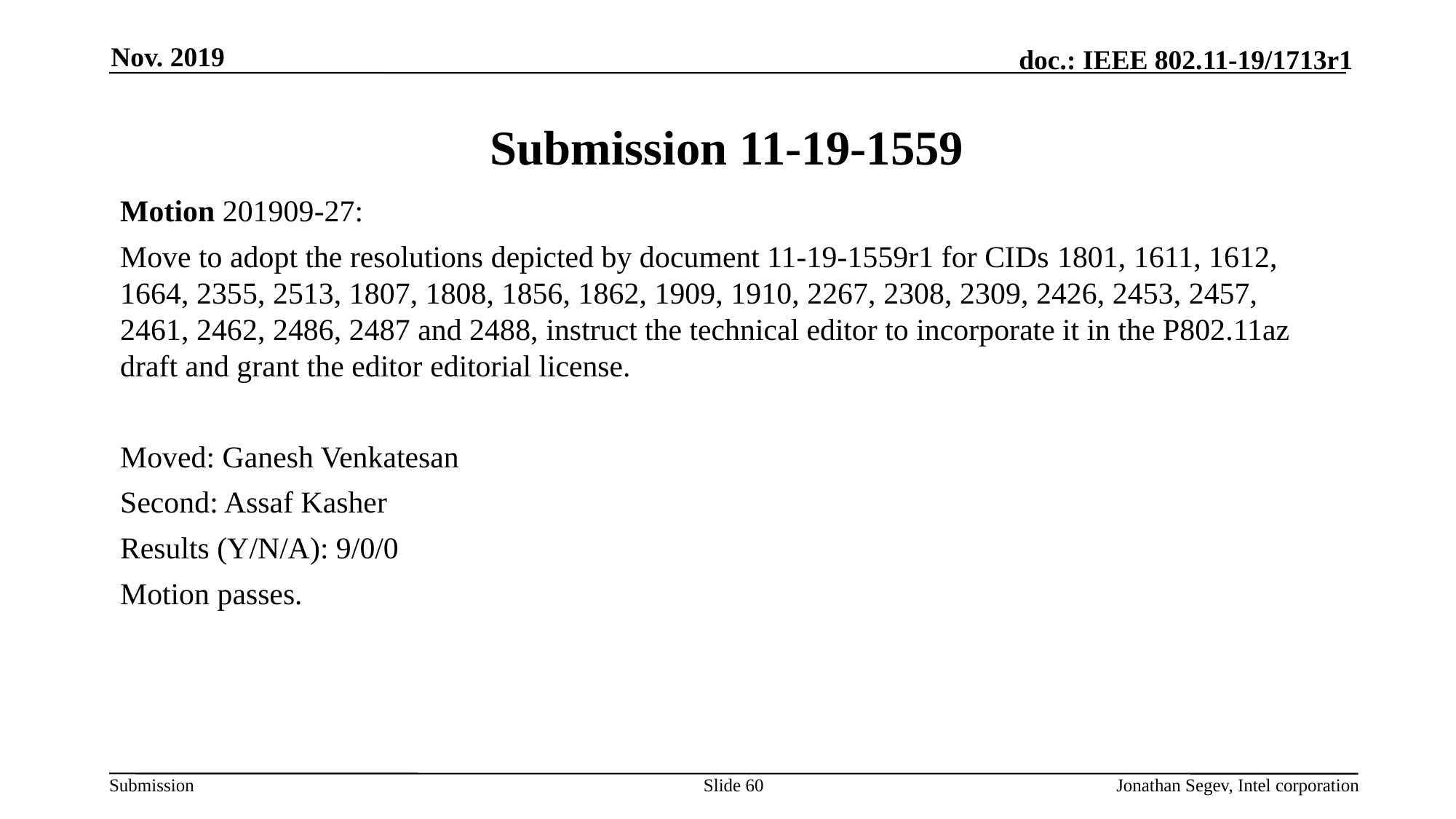

Nov. 2019
# Submission 11-19-1559
Motion 201909-27:
Move to adopt the resolutions depicted by document 11-19-1559r1 for CIDs 1801, 1611, 1612, 1664, 2355, 2513, 1807, 1808, 1856, 1862, 1909, 1910, 2267, 2308, 2309, 2426, 2453, 2457, 2461, 2462, 2486, 2487 and 2488, instruct the technical editor to incorporate it in the P802.11az draft and grant the editor editorial license.

Moved: Ganesh Venkatesan
Second: Assaf Kasher
Results (Y/N/A): 9/0/0
Motion passes.

Slide 60
Jonathan Segev, Intel corporation